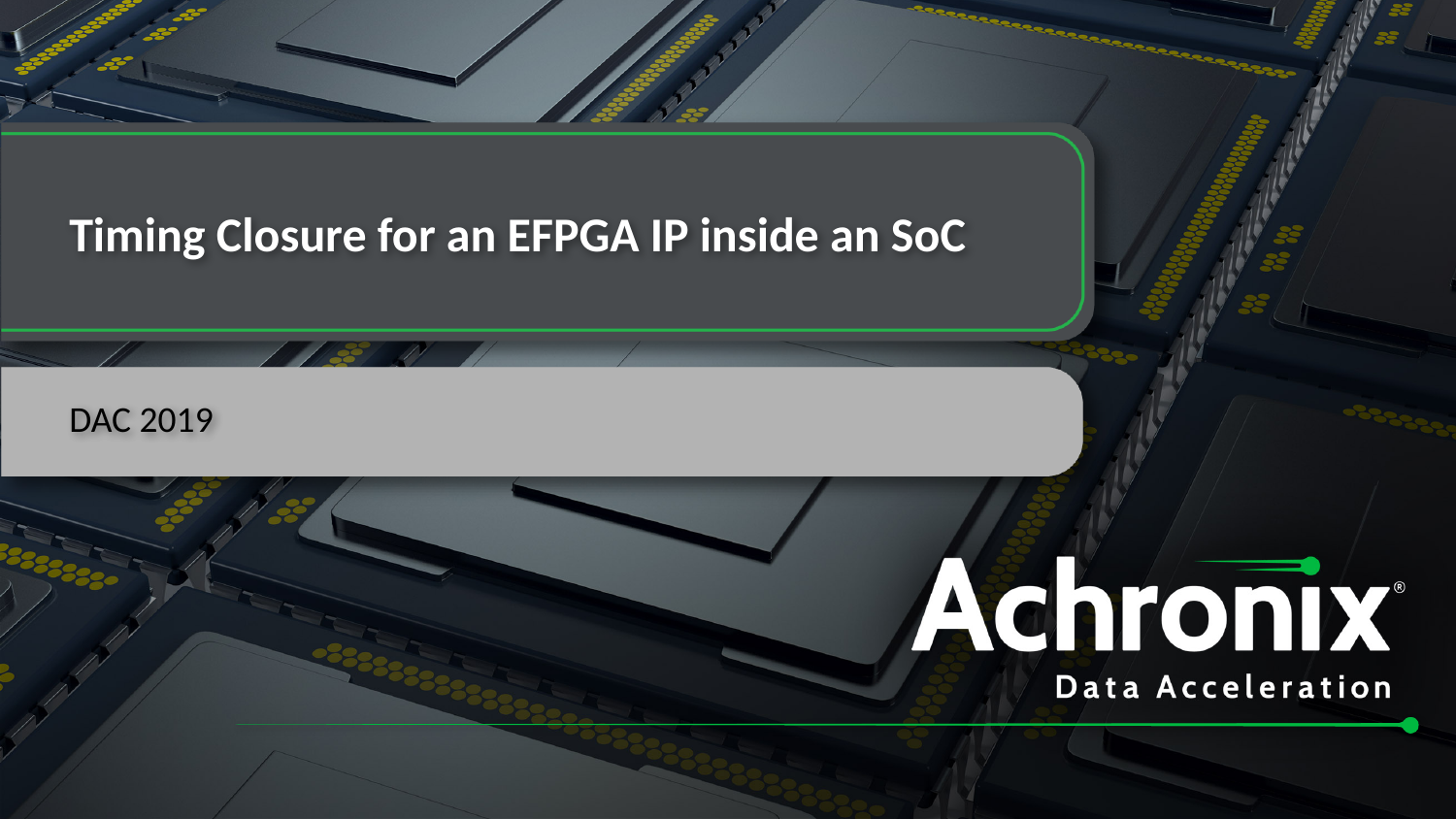

Timing Closure for an EFPGA IP inside an SoC
#
DAC 2019